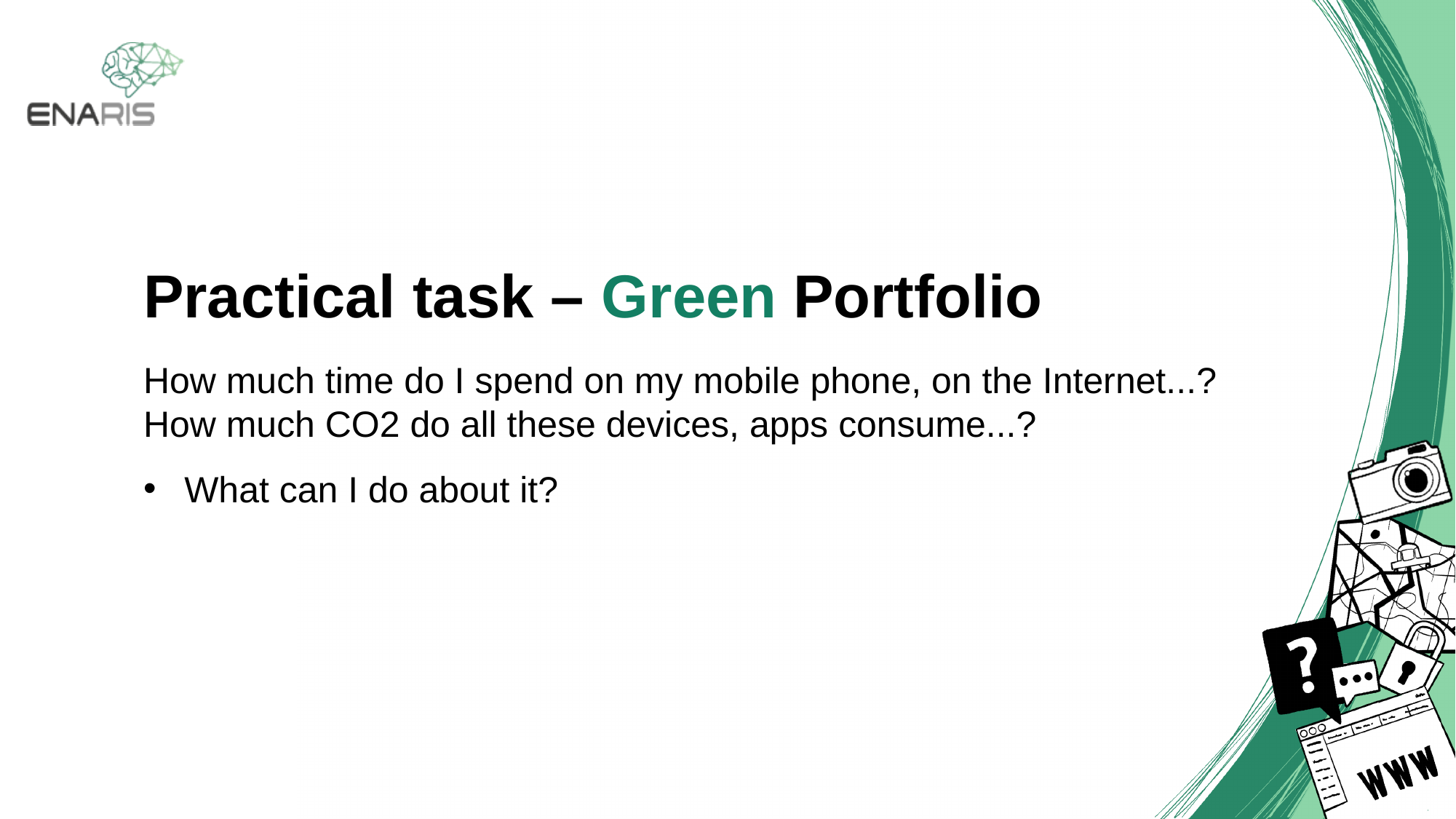

Practical task – Green Portfolio

How much time do I spend on my mobile phone, on the Internet...?
How much CO2 do all these devices, apps consume...?
What can I do about it?